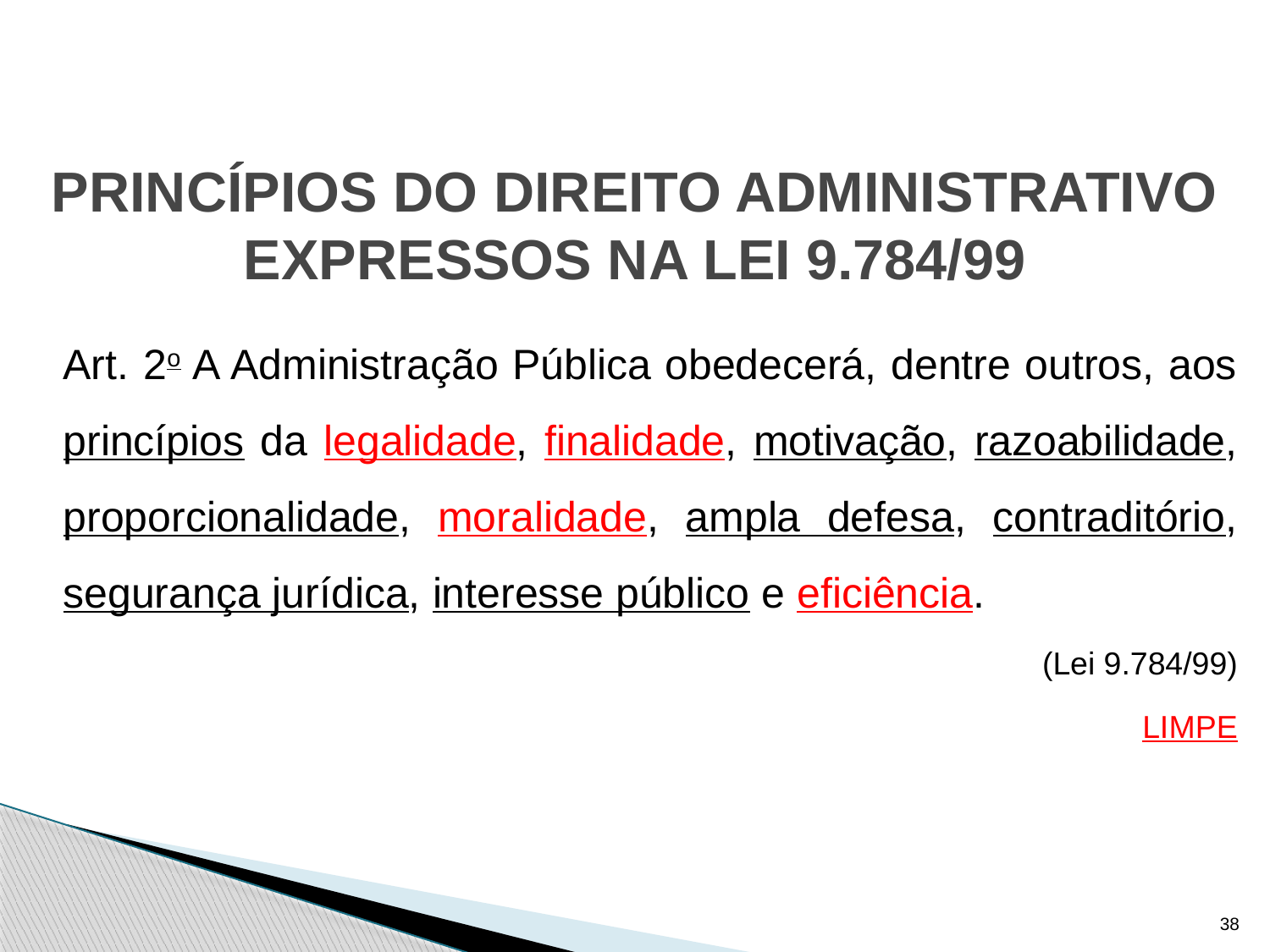

# PRINCÍPIOS DO DIREITO ADMINISTRATIVO EXPRESSOS NA LEI 9.784/99

	Art. 2o A Administração Pública obedecerá, dentre outros, aos princípios da legalidade, finalidade, motivação, razoabilidade, proporcionalidade, moralidade, ampla defesa, contraditório, segurança jurídica, interesse público e eficiência.
(Lei 9.784/99)
LIMPE

38